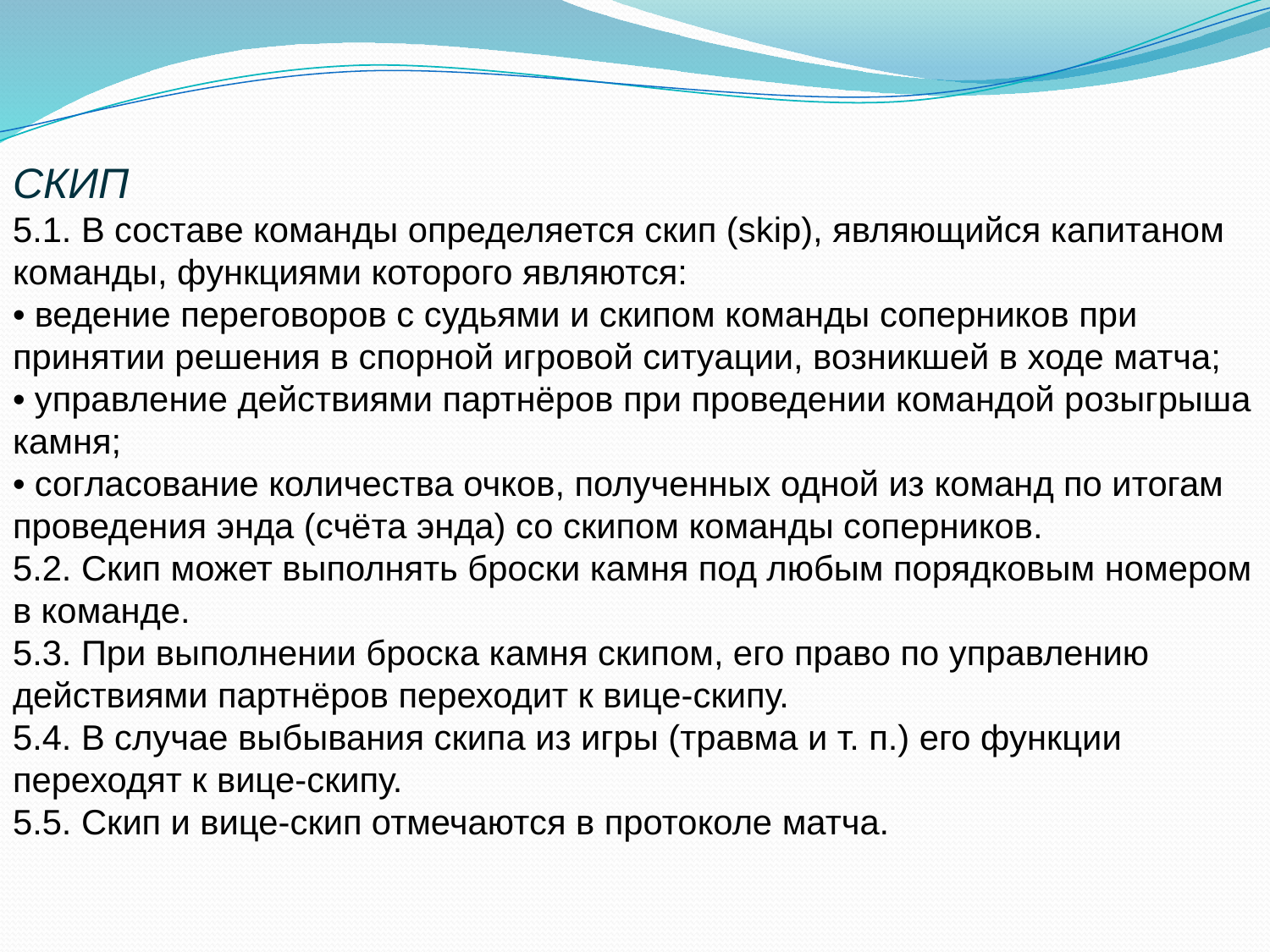

СКИП
5.1. В составе команды определяется скип (skiр), являющийся капитаном команды, функциями которого являются:
• ведение переговоров с судьями и скипом команды соперников при принятии решения в спорной игровой ситуации, возникшей в ходе матча;
• управление действиями партнёров при проведении командой розыгрыша камня;
• согласование количества очков, полученных одной из команд по итогам проведения энда (счёта энда) со скипом команды соперников.
5.2. Скип может выполнять броски камня под любым порядковым номером в команде.
5.3. При выполнении броска камня скипом, его право по управлению действиями партнёров переходит к вице-скипу.
5.4. В случае выбывания скипа из игры (травма и т. п.) его функции переходят к вице-скипу.
5.5. Скип и вице-скип отмечаются в протоколе матча.